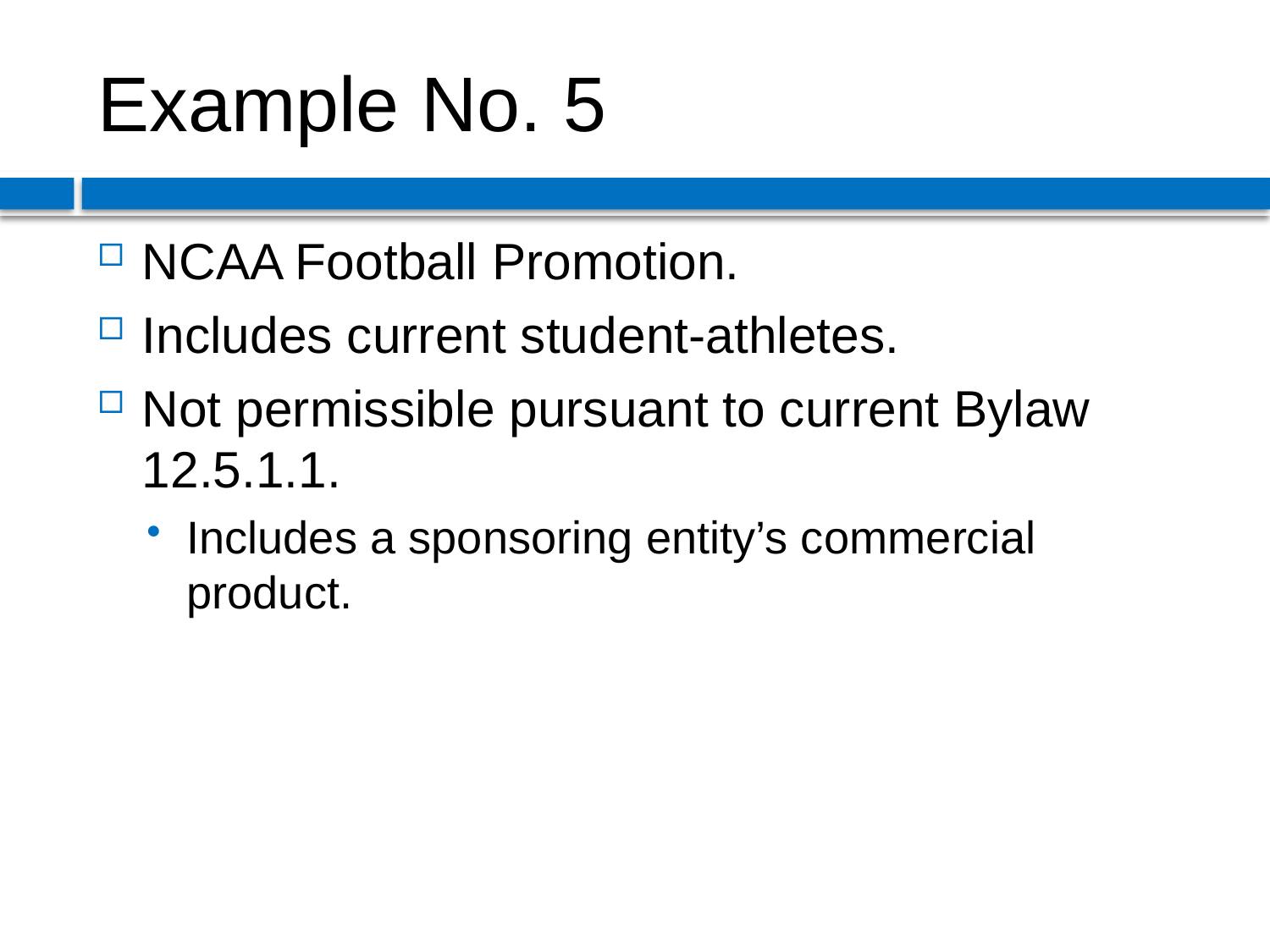

# Example No. 5
NCAA Football Promotion.
Includes current student-athletes.
Not permissible pursuant to current Bylaw 12.5.1.1.
Includes a sponsoring entity’s commercial product.